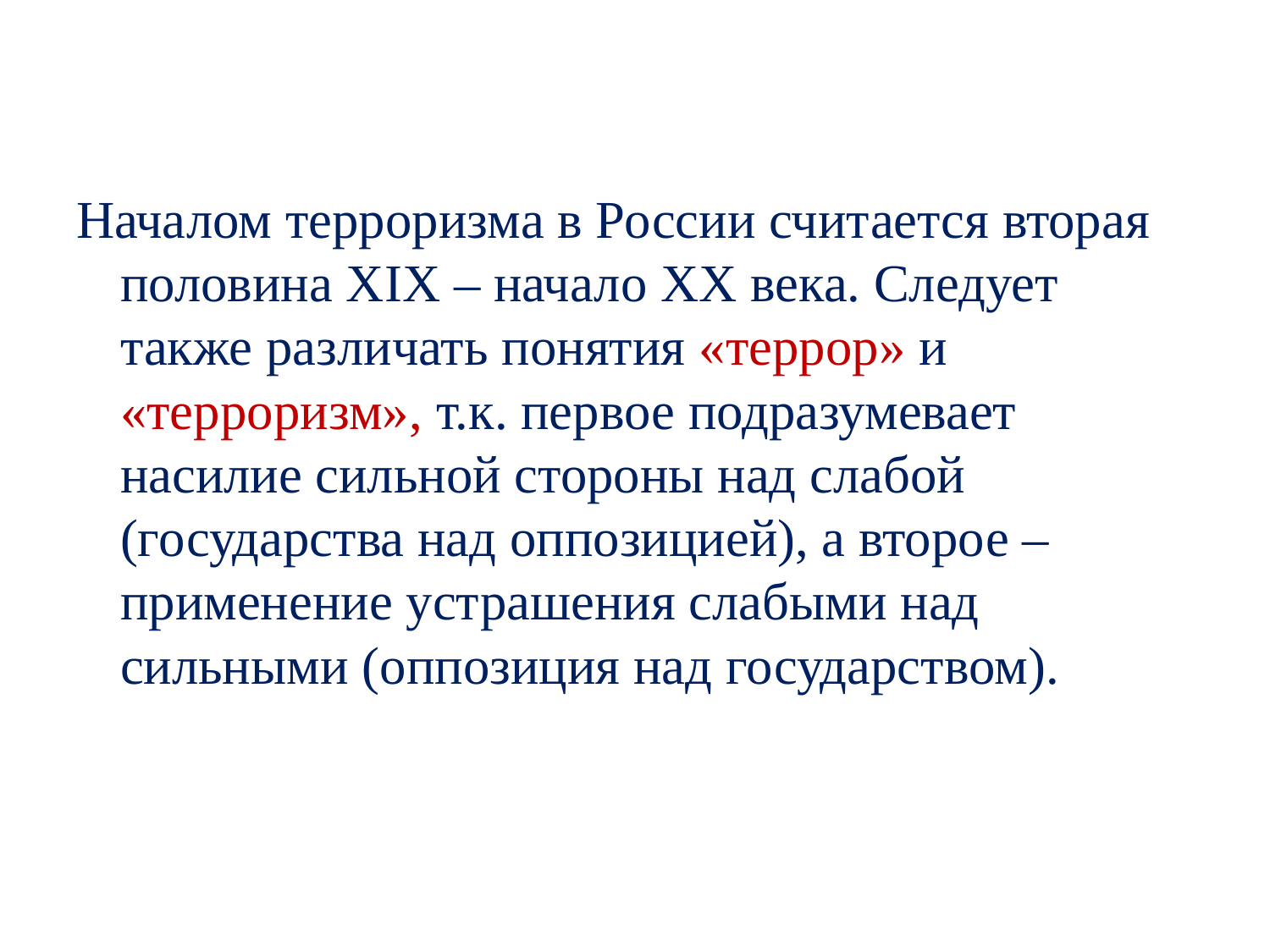

Началом терроризма в России считается вторая половина XIX – начало XX века. Следует также различать понятия «террор» и «терроризм», т.к. первое подразумевает насилие сильной стороны над слабой (государства над оппозицией), а второе – применение устрашения слабыми над сильными (оппозиция над государством).